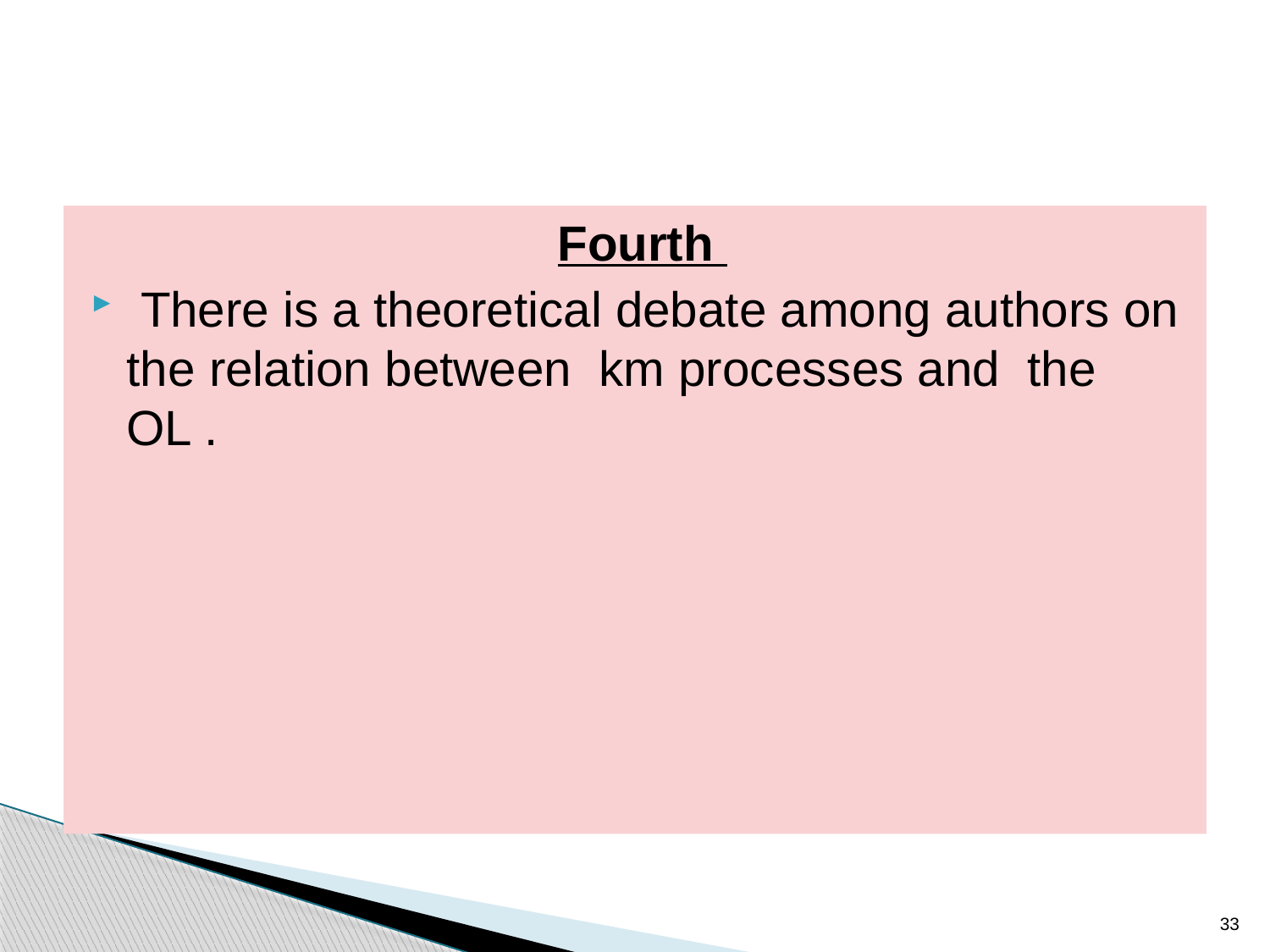

#
Fourth
 There is a theoretical debate among authors on the relation between  km processes and  the OL .
33